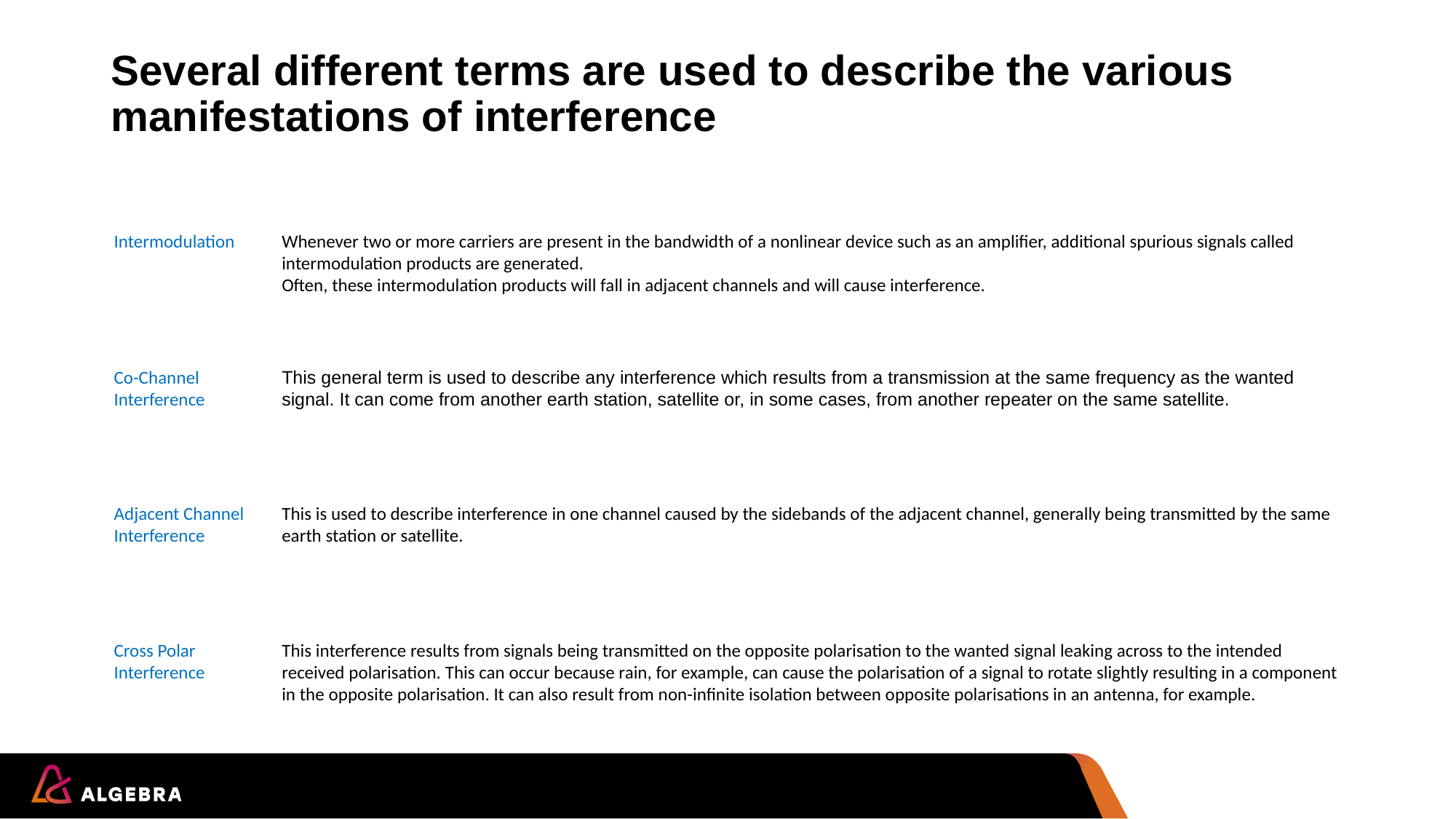

# Several different terms are used to describe the various manifestations of interference
Intermodulation
Whenever two or more carriers are present in the bandwidth of a nonlinear device such as an amplifier, additional spurious signals called intermodulation products are generated.
Often, these intermodulation products will fall in adjacent channels and will cause interference.
Co-Channel Interference
This general term is used to describe any interference which results from a transmission at the same frequency as the wanted signal. It can come from another earth station, satellite or, in some cases, from another repeater on the same satellite.
This is used to describe interference in one channel caused by the sidebands of the adjacent channel, generally being transmitted by the same earth station or satellite.
Adjacent Channel Interference
This interference results from signals being transmitted on the opposite polarisation to the wanted signal leaking across to the intended received polarisation. This can occur because rain, for example, can cause the polarisation of a signal to rotate slightly resulting in a component in the opposite polarisation. It can also result from non-infinite isolation between opposite polarisations in an antenna, for example.
Cross Polar Interference